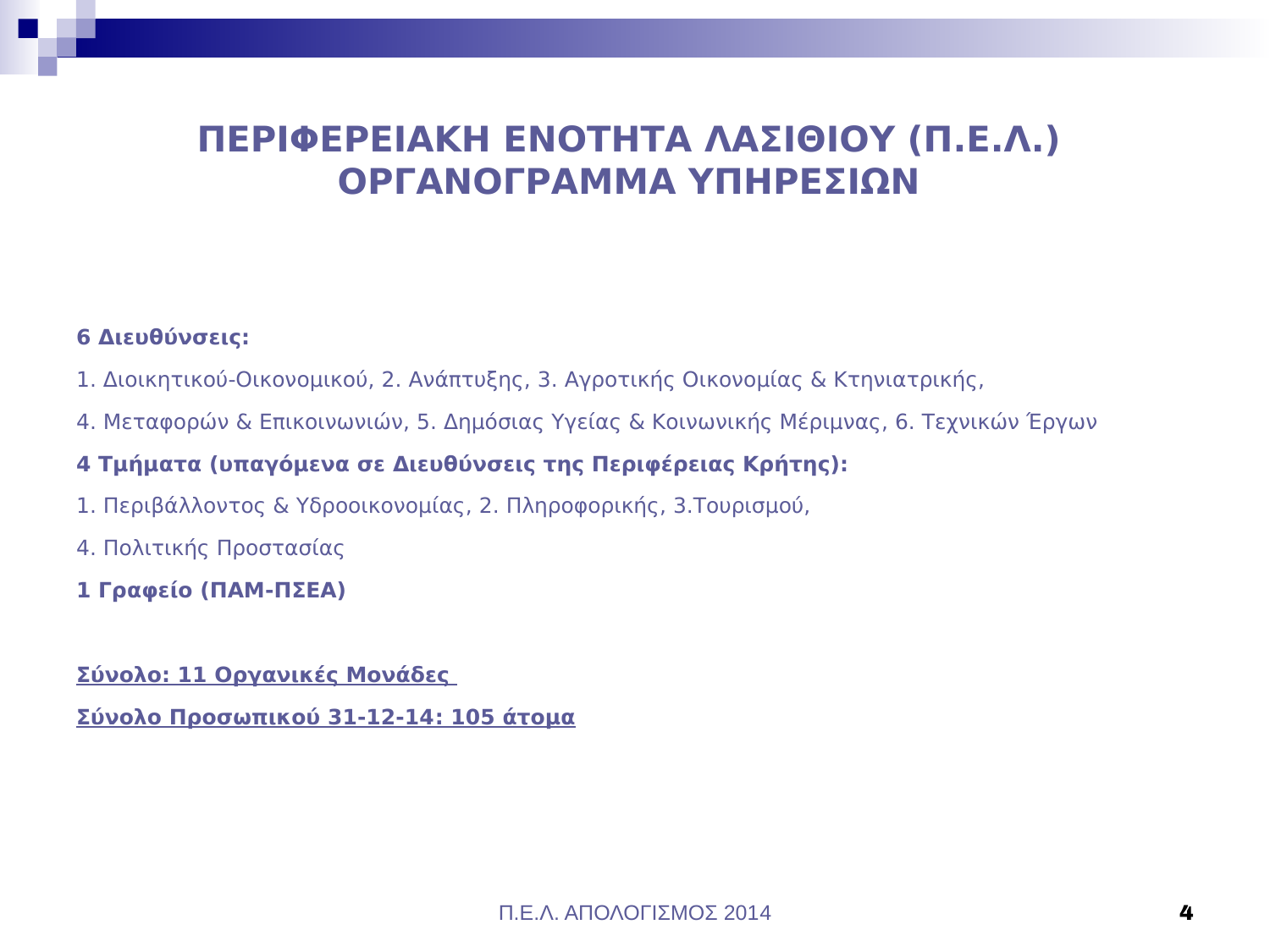

# ΠΕΡΙΦΕΡΕΙΑΚΗ ΕΝΟΤΗΤΑ ΛΑΣΙΘΙΟΥ (Π.Ε.Λ.) ΟΡΓΑΝΟΓΡΑΜΜΑ ΥΠΗΡΕΣΙΩΝ

6 Διευθύνσεις:
1. Διοικητικού-Οικονομικού, 2. Ανάπτυξης, 3. Αγροτικής Οικονομίας & Κτηνιατρικής,
4. Μεταφορών & Επικοινωνιών, 5. Δημόσιας Υγείας & Κοινωνικής Μέριμνας, 6. Τεχνικών Έργων
4 Τμήματα (υπαγόμενα σε Διευθύνσεις της Περιφέρειας Κρήτης):
1. Περιβάλλοντος & Υδροοικονομίας, 2. Πληροφορικής, 3.Τουρισμού,
4. Πολιτικής Προστασίας
1 Γραφείο (ΠΑΜ-ΠΣΕΑ)

Σύνολο: 11 Οργανικές Μονάδες
Σύνολο Προσωπικού 31-12-14: 105 άτομα

Π.Ε.Λ. ΑΠΟΛΟΓΙΣΜΟΣ 2014
4